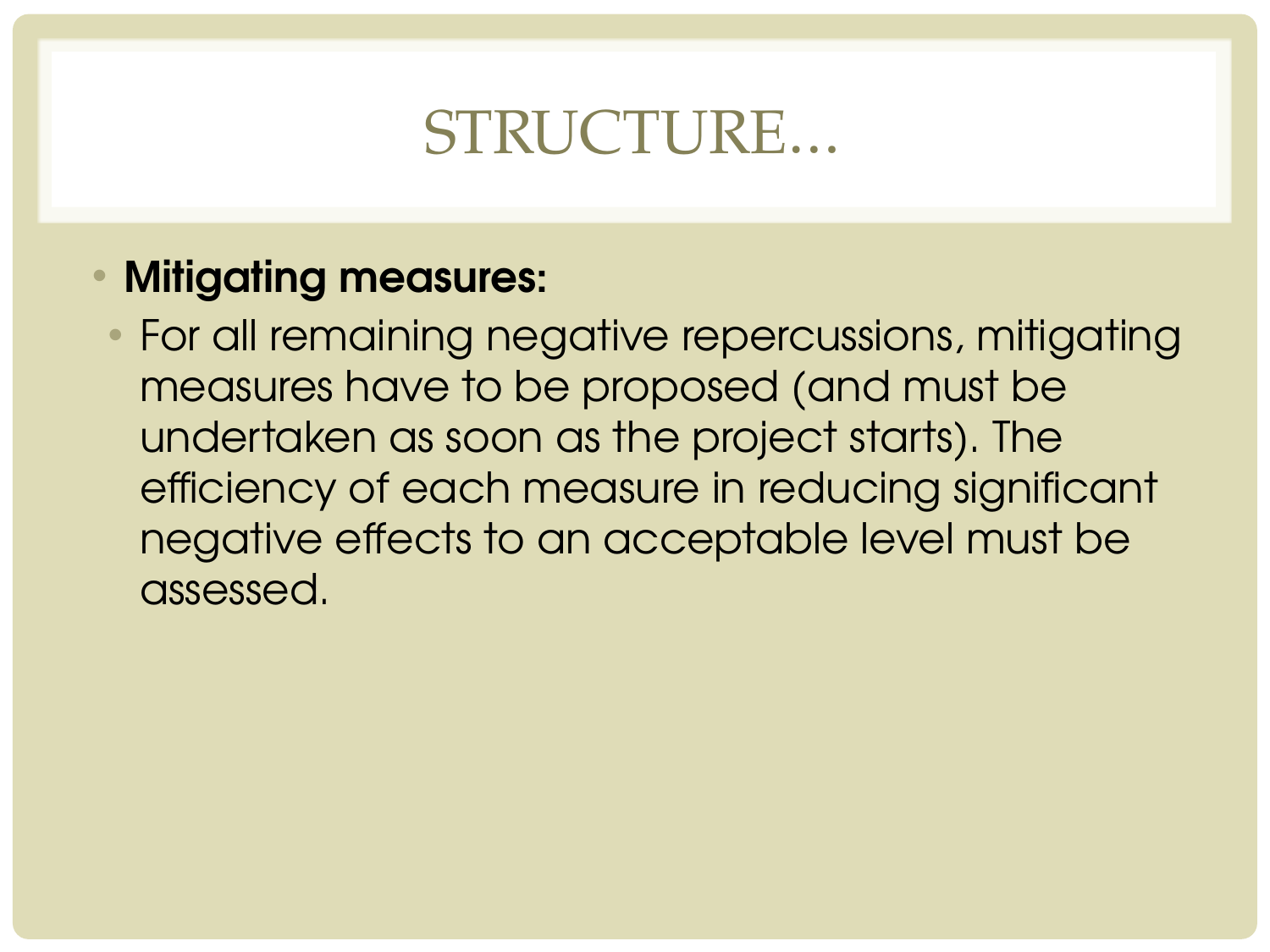

# Structure…
Mitigating measures:
For all remaining negative repercussions, mitigating measures have to be proposed (and must be undertaken as soon as the project starts). The efficiency of each measure in reducing significant negative effects to an acceptable level must be assessed.